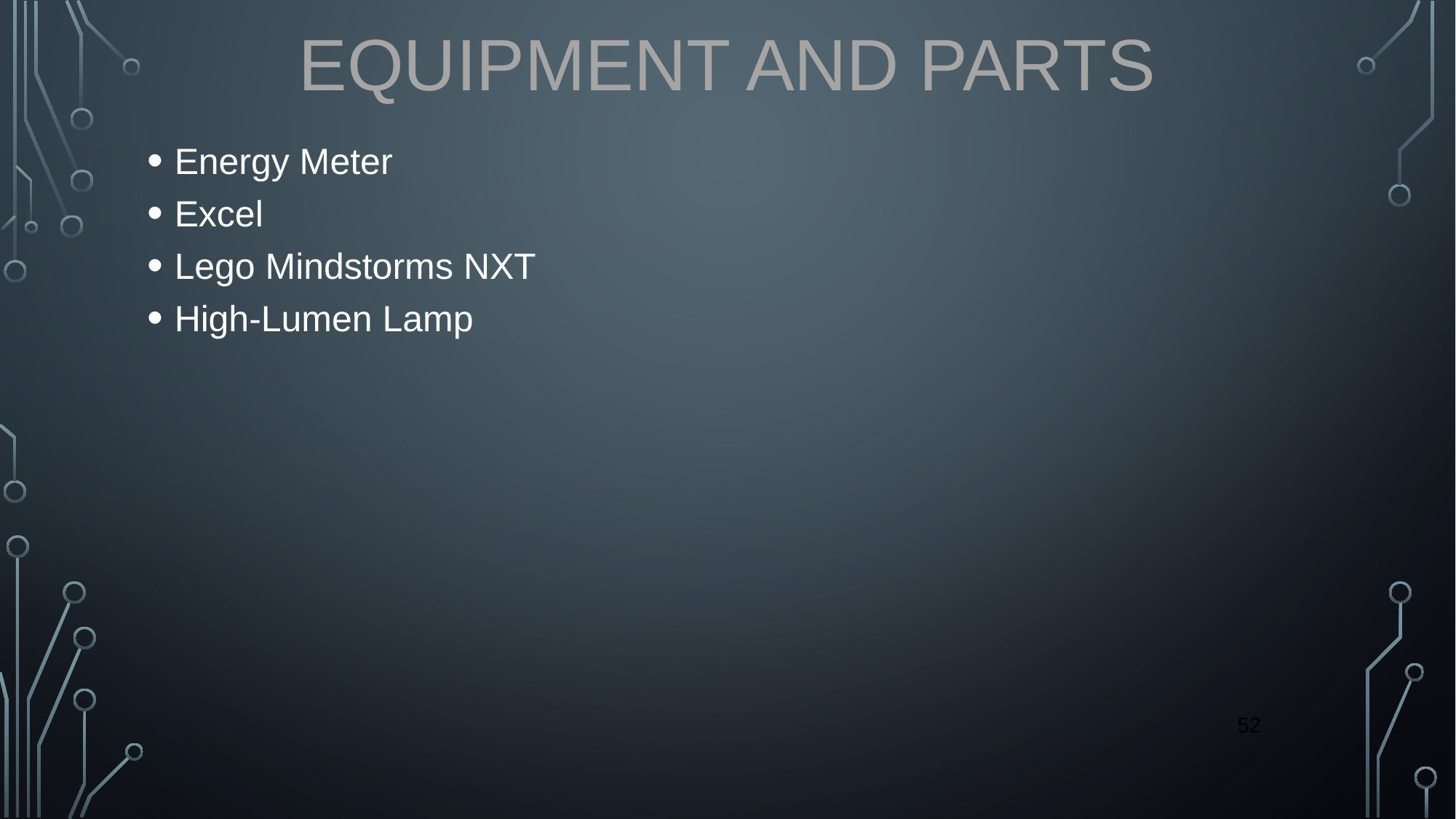

# EQUIPMENT AND PARTS
Energy Meter
Excel
Lego Mindstorms NXT
High-Lumen Lamp
52